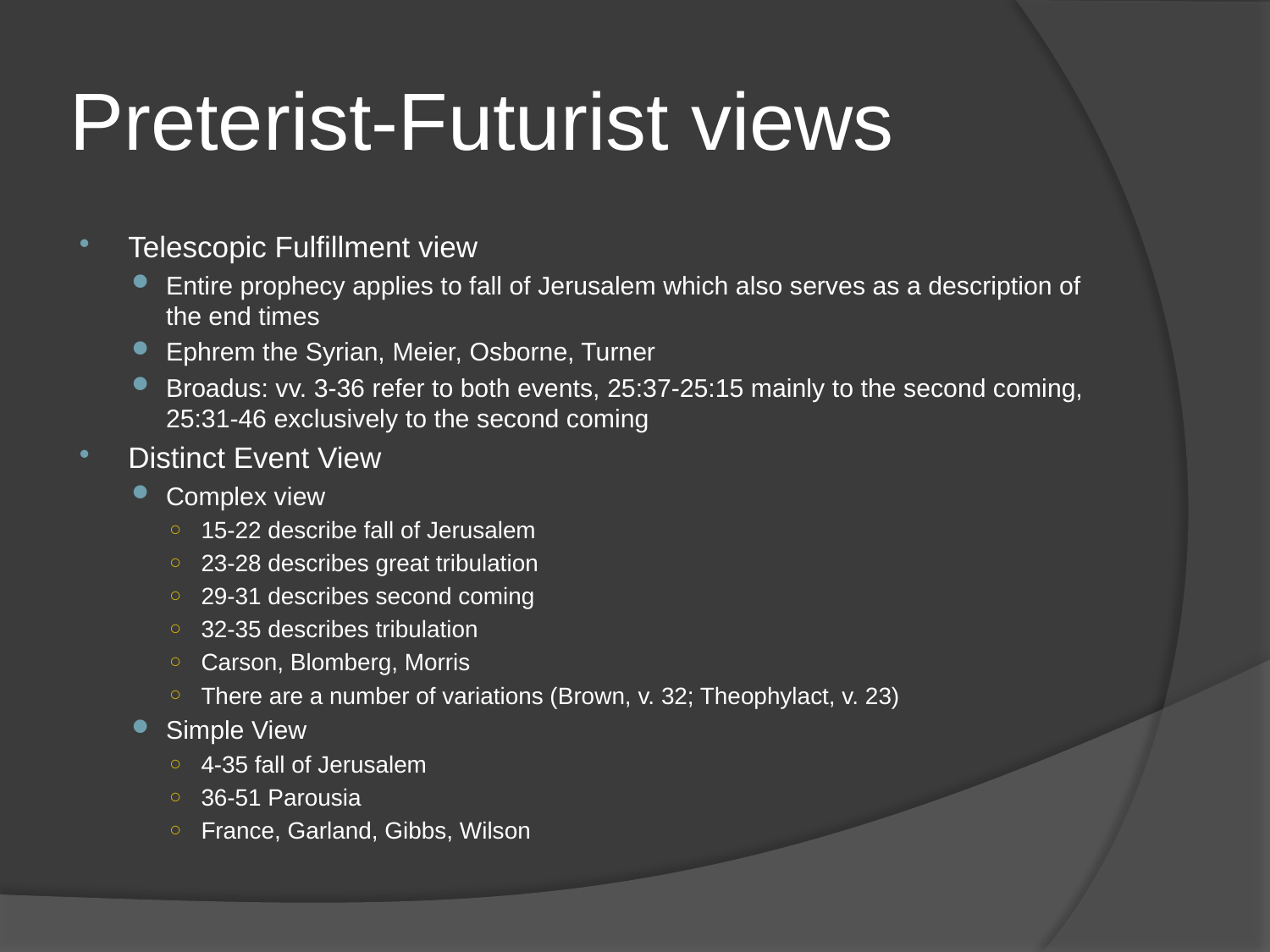

# Preterist-Futurist views
Telescopic Fulfillment view
Entire prophecy applies to fall of Jerusalem which also serves as a description of the end times
Ephrem the Syrian, Meier, Osborne, Turner
Broadus: vv. 3-36 refer to both events, 25:37-25:15 mainly to the second coming, 25:31-46 exclusively to the second coming
Distinct Event View
Complex view
15-22 describe fall of Jerusalem
23-28 describes great tribulation
29-31 describes second coming
32-35 describes tribulation
Carson, Blomberg, Morris
There are a number of variations (Brown, v. 32; Theophylact, v. 23)
Simple View
4-35 fall of Jerusalem
36-51 Parousia
France, Garland, Gibbs, Wilson